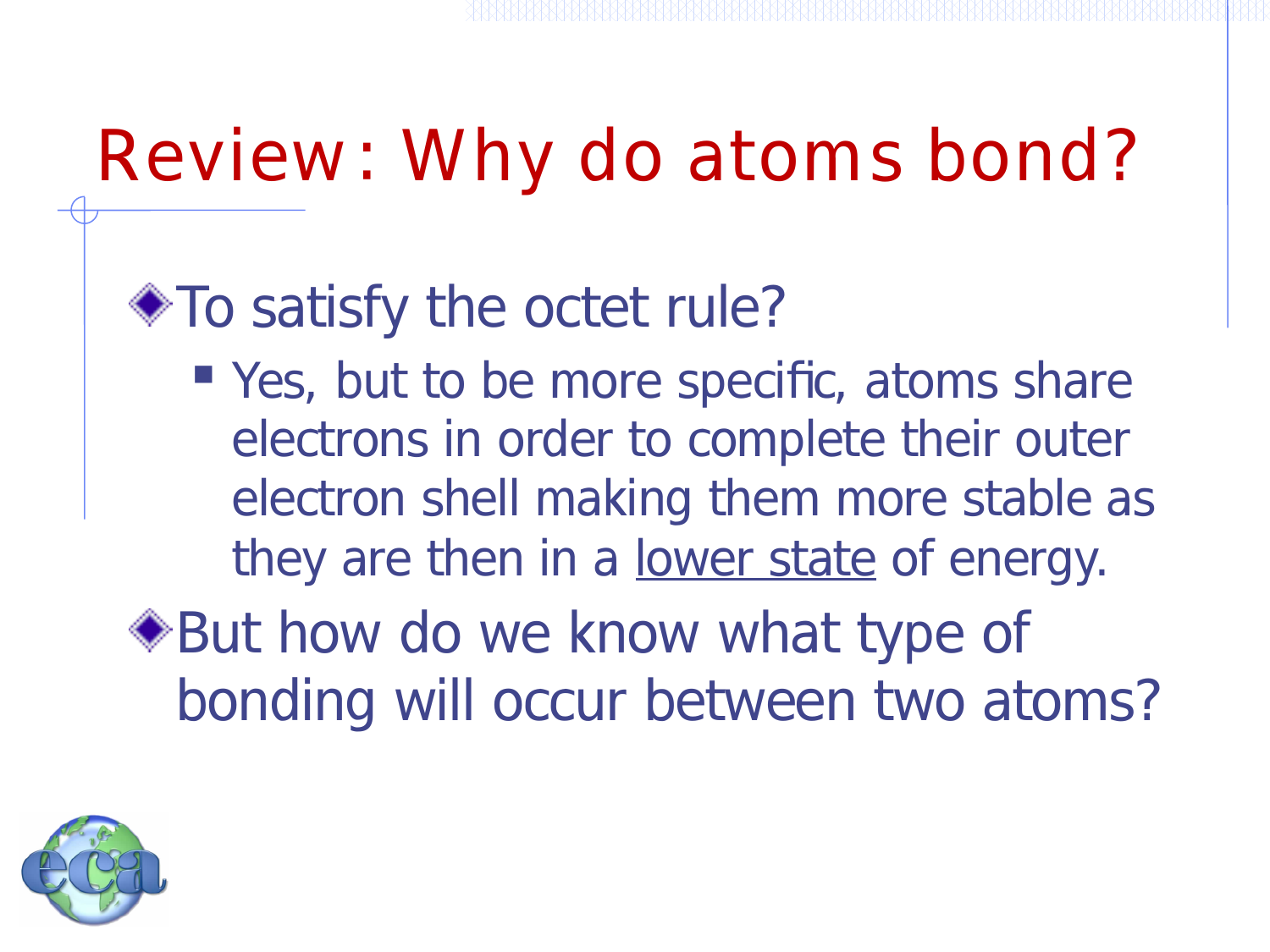

# Review: Why do atoms bond?
To satisfy the octet rule?
Yes, but to be more specific, atoms share electrons in order to complete their outer electron shell making them more stable as they are then in a lower state of energy.
But how do we know what type of bonding will occur between two atoms?